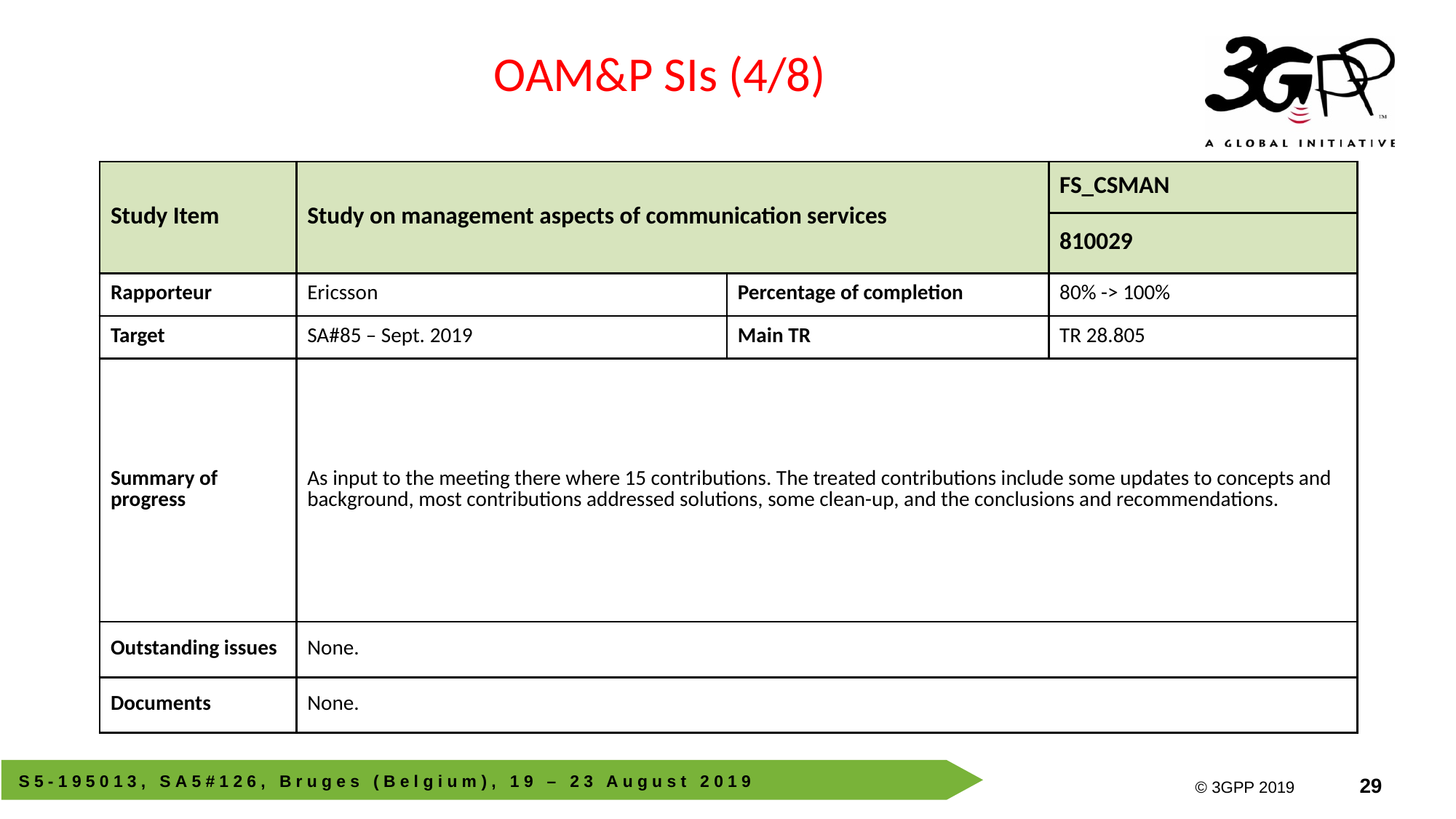

OAM&P SIs (4/8)
| Study Item | Study on management aspects of communication services |  | FS\_CSMAN |
| --- | --- | --- | --- |
|  |  |  | 810029 |
| Rapporteur | Ericsson | Percentage of completion | 80% -> 100% |
| Target | SA#85 – Sept. 2019 | Main TR | TR 28.805 |
| Summary of progress | As input to the meeting there where 15 contributions. The treated contributions include some updates to concepts and background, most contributions addressed solutions, some clean-up, and the conclusions and recommendations. |  |  |
| Outstanding issues | None. |  |  |
| Documents | None. |  |  |